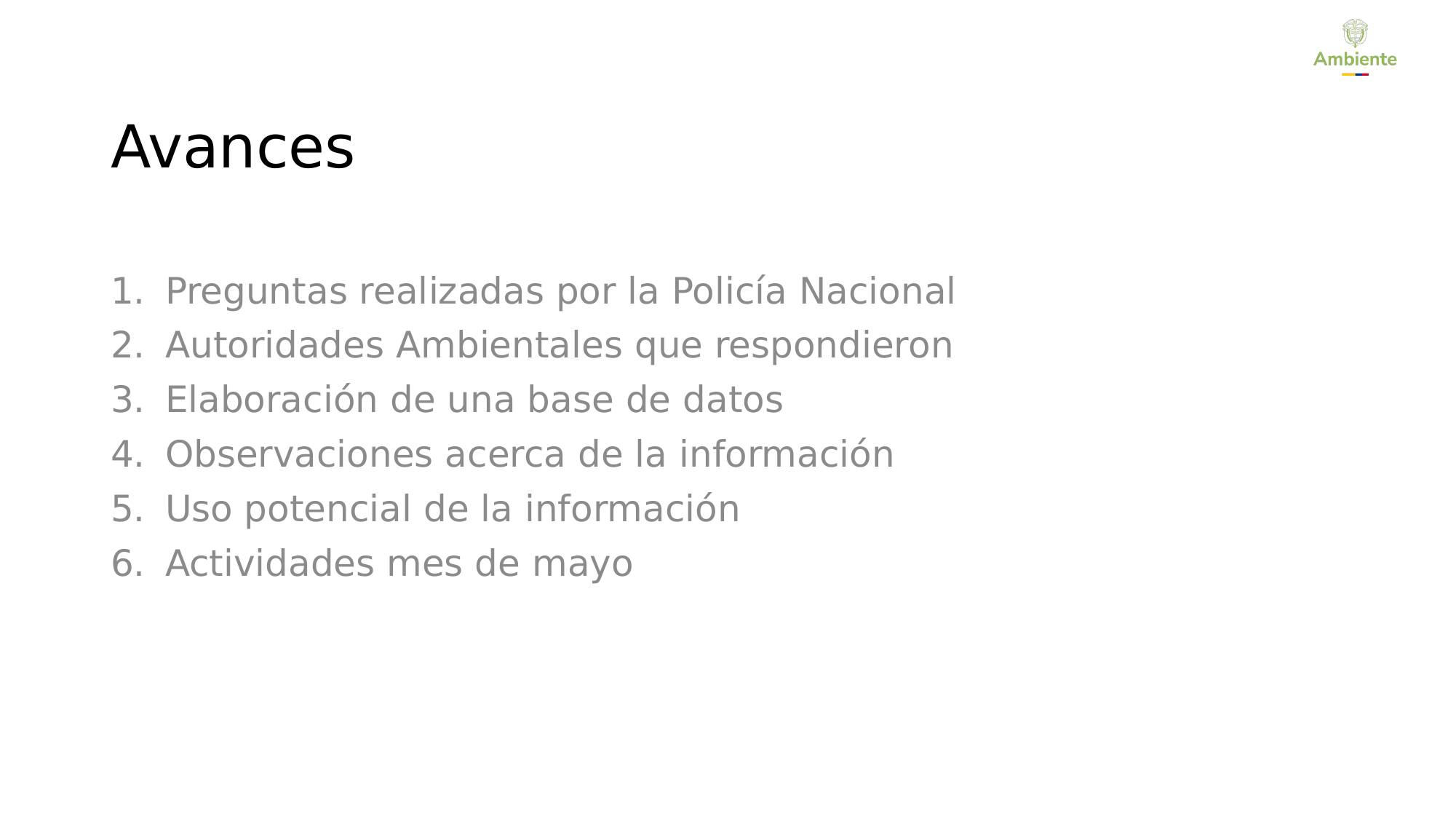

# Avances
Preguntas realizadas por la Policía Nacional
Autoridades Ambientales que respondieron
Elaboración de una base de datos
Observaciones acerca de la información
Uso potencial de la información
Actividades mes de mayo